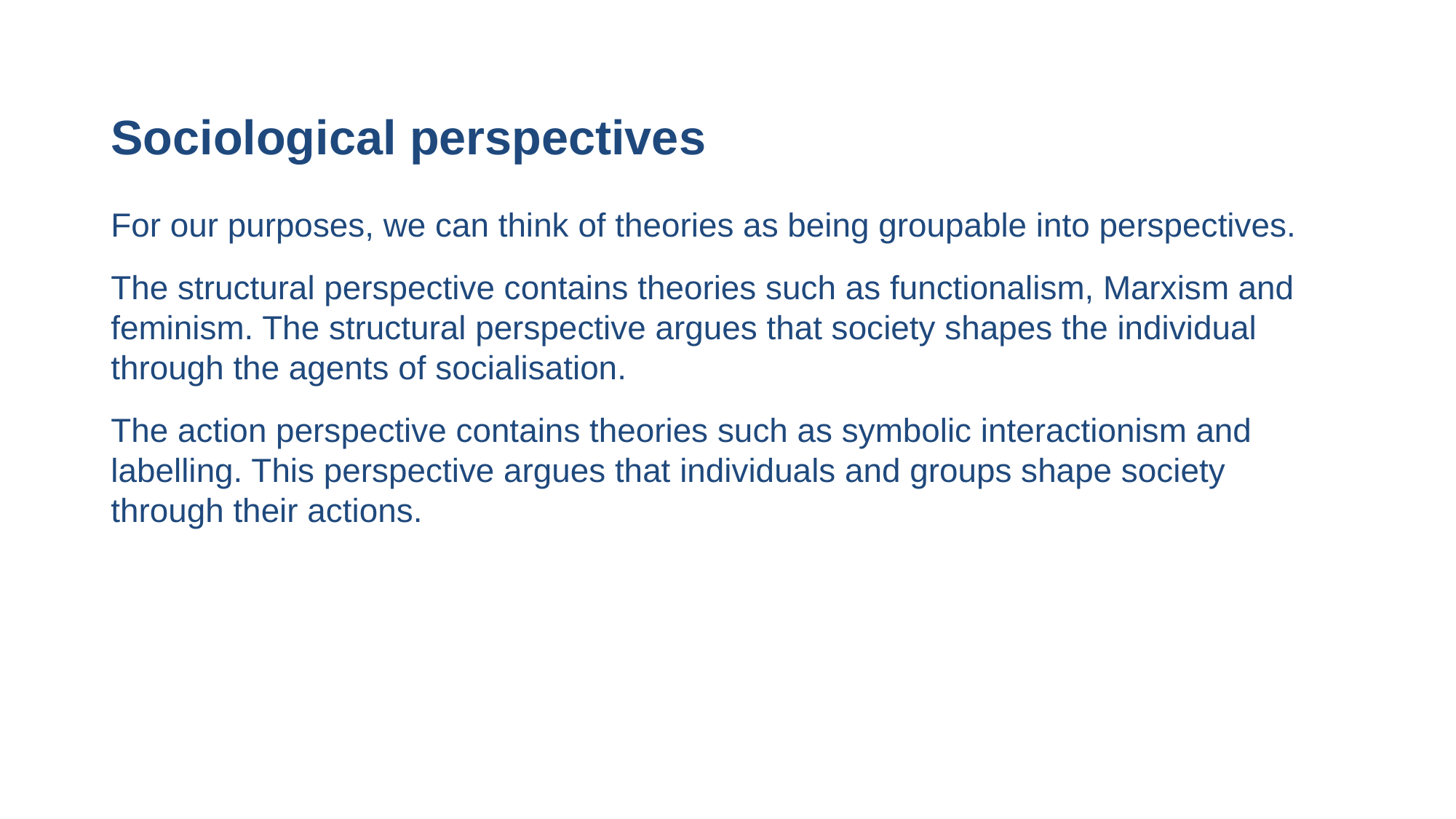

# Sociological perspectives
For our purposes, we can think of theories as being groupable into perspectives.
The structural perspective contains theories such as functionalism, Marxism and feminism. The structural perspective argues that society shapes the individual through the agents of socialisation.
The action perspective contains theories such as symbolic interactionism and labelling. This perspective argues that individuals and groups shape society through their actions.